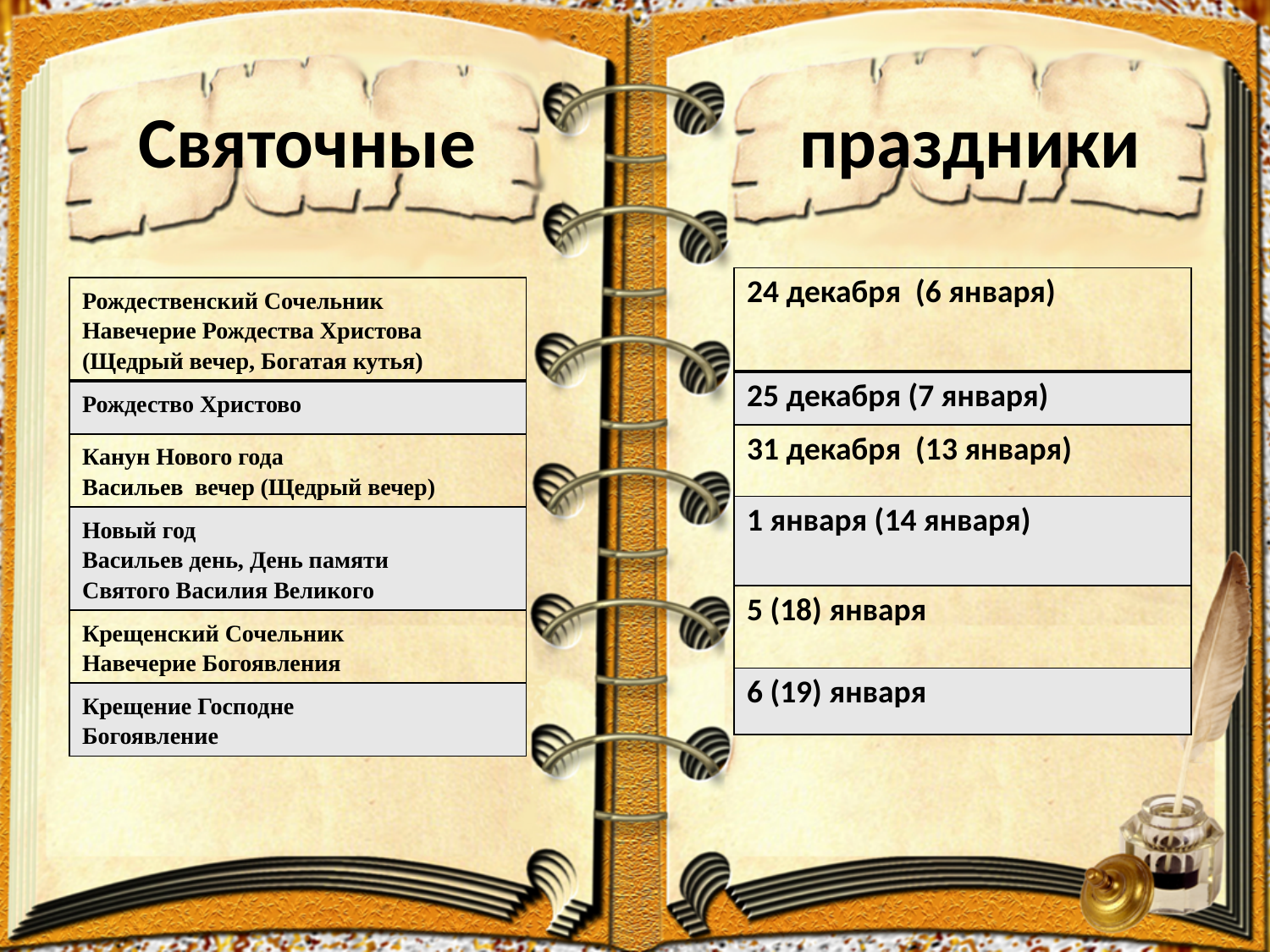

праздники
Святочные
| 24 декабря  (6 января) |
| --- |
| 25 декабря (7 января) |
| 31 декабря  (13 января) |
| 1 января (14 января) |
| 5 (18) января |
| 6 (19) января |
| Рождественский Сочельник Навечерие Рождества Христова (Щедрый вечер, Богатая кутья) |
| --- |
| Рождество Христово |
| Канун Нового года Васильев  вечер (Щедрый вечер) |
| Новый год Васильев день, День памяти Святого Василия Великого |
| Крещенский Сочельник Навечерие Богоявления |
| Крещение Господне Богоявление |